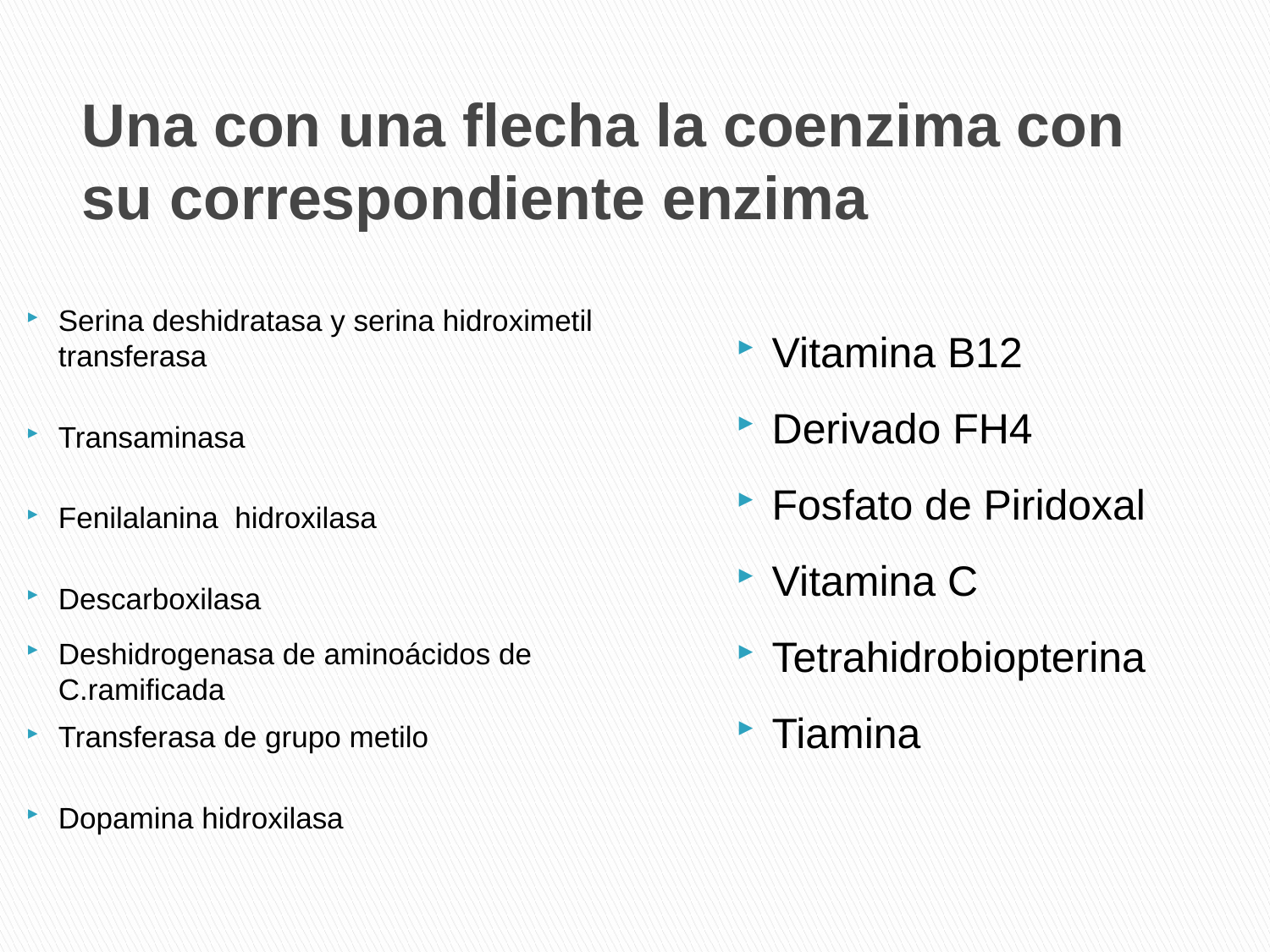

# Una con una flecha la coenzima con su correspondiente enzima
Vitamina B12
Derivado FH4
Fosfato de Piridoxal
Vitamina C
Tetrahidrobiopterina
Tiamina
Serina deshidratasa y serina hidroximetil transferasa

Transaminasa

Fenilalanina  hidroxilasa

Descarboxilasa
Deshidrogenasa de aminoácidos de C.ramificada
Transferasa de grupo metilo

Dopamina hidroxilasa